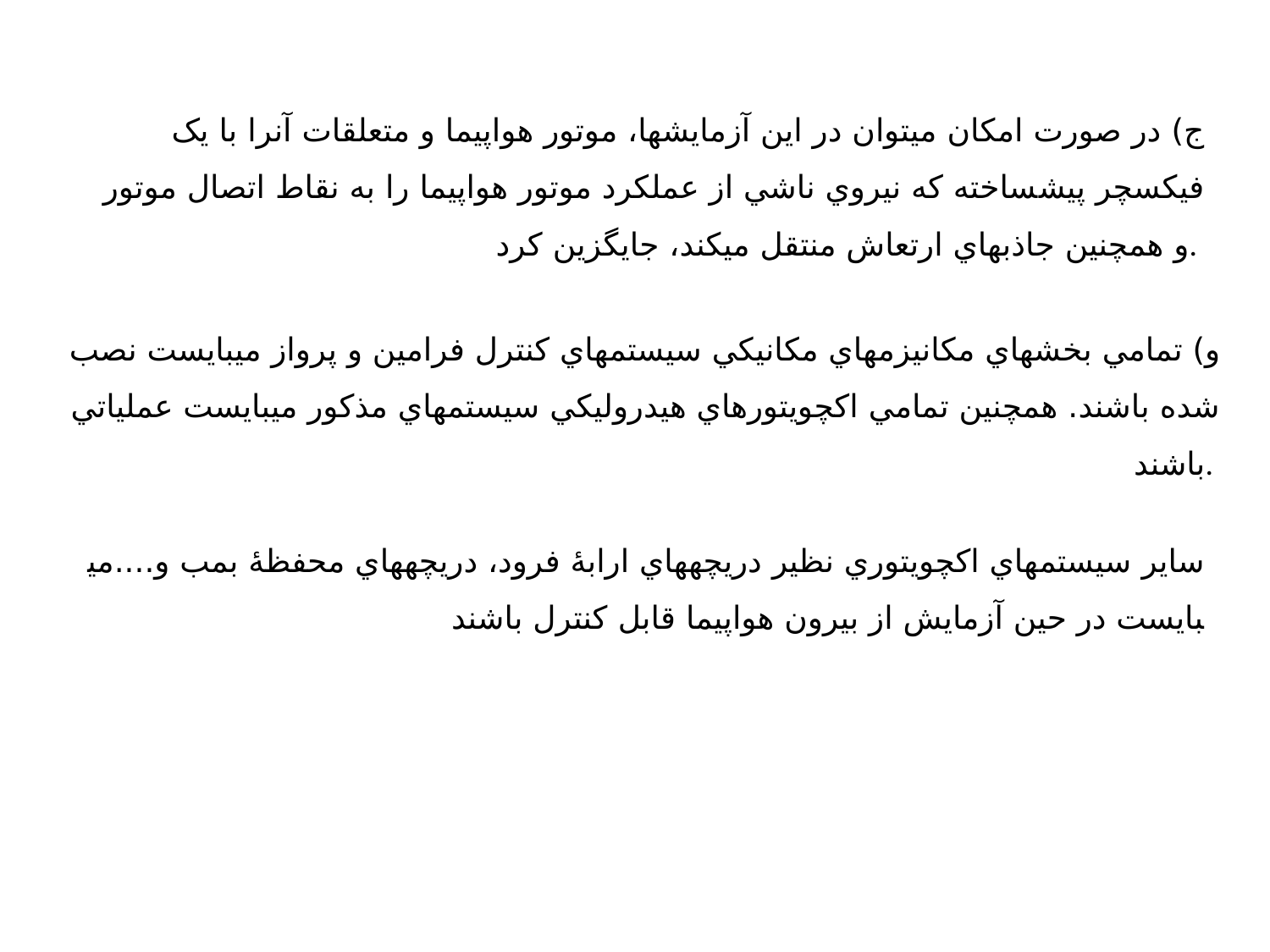

ج) در صورت امکان مي­توان در اين آزمايش­ها، موتور هواپيما و متعلقات آنرا با يک فيکسچر پيش­ساخته که نيروي ناشي از عملکرد موتور هواپيما را به نقاط اتصال موتور و همچنين جاذب­هاي ارتعاش منتقل مي­کند، جايگزين کرد.
و) تمامي بخش­هاي مکانيزم­هاي مکانيکي سيستم­هاي کنترل فرامين و پرواز مي­بايست نصب شده باشند. همچنين تمامي اکچويتورهاي هيدروليکي سيستم­هاي مذکور مي­بايست عملياتي باشند.
ساير سيستم­هاي اکچويتوري نظير دريچه­هاي ارابۀ فرود، دريچه­هاي محفظۀ بمب و....مي­بايست در حين آزمايش از بيرون هواپيما قابل کنترل باشند